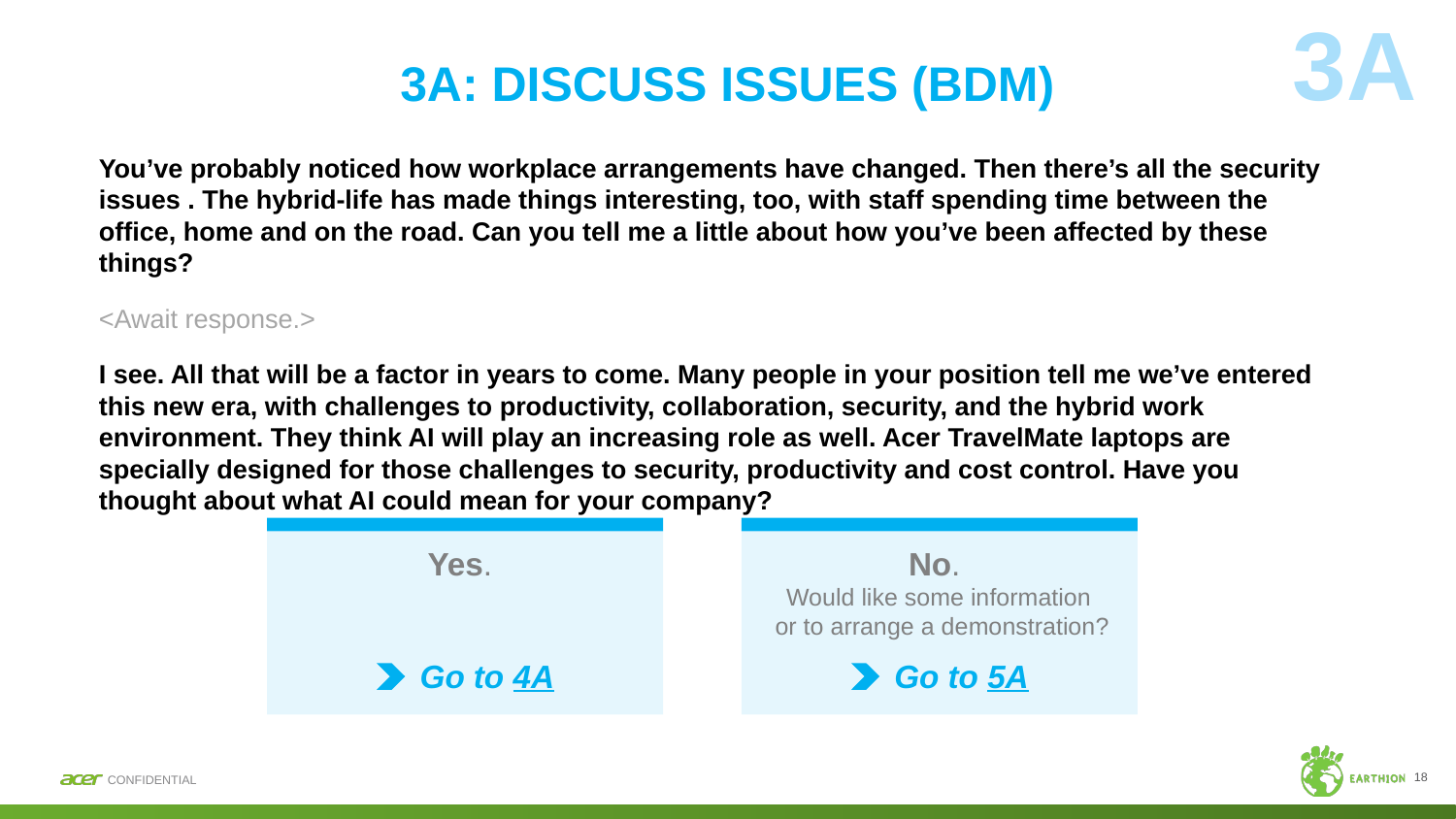

3A
# 3A: DISCUSS ISSUES (BDM)
You’ve probably noticed how workplace arrangements have changed. Then there’s all the security issues . The hybrid-life has made things interesting, too, with staff spending time between the office, home and on the road. Can you tell me a little about how you’ve been affected by these things?
<Await response.>
I see. All that will be a factor in years to come. Many people in your position tell me we’ve entered this new era, with challenges to productivity, collaboration, security, and the hybrid work environment. They think AI will play an increasing role as well. Acer TravelMate laptops are specially designed for those challenges to security, productivity and cost control. Have you thought about what AI could mean for your company?

Yes.
 Go to 4A

No.
Would like some information
 or to arrange a demonstration?
 Go to 5A

18